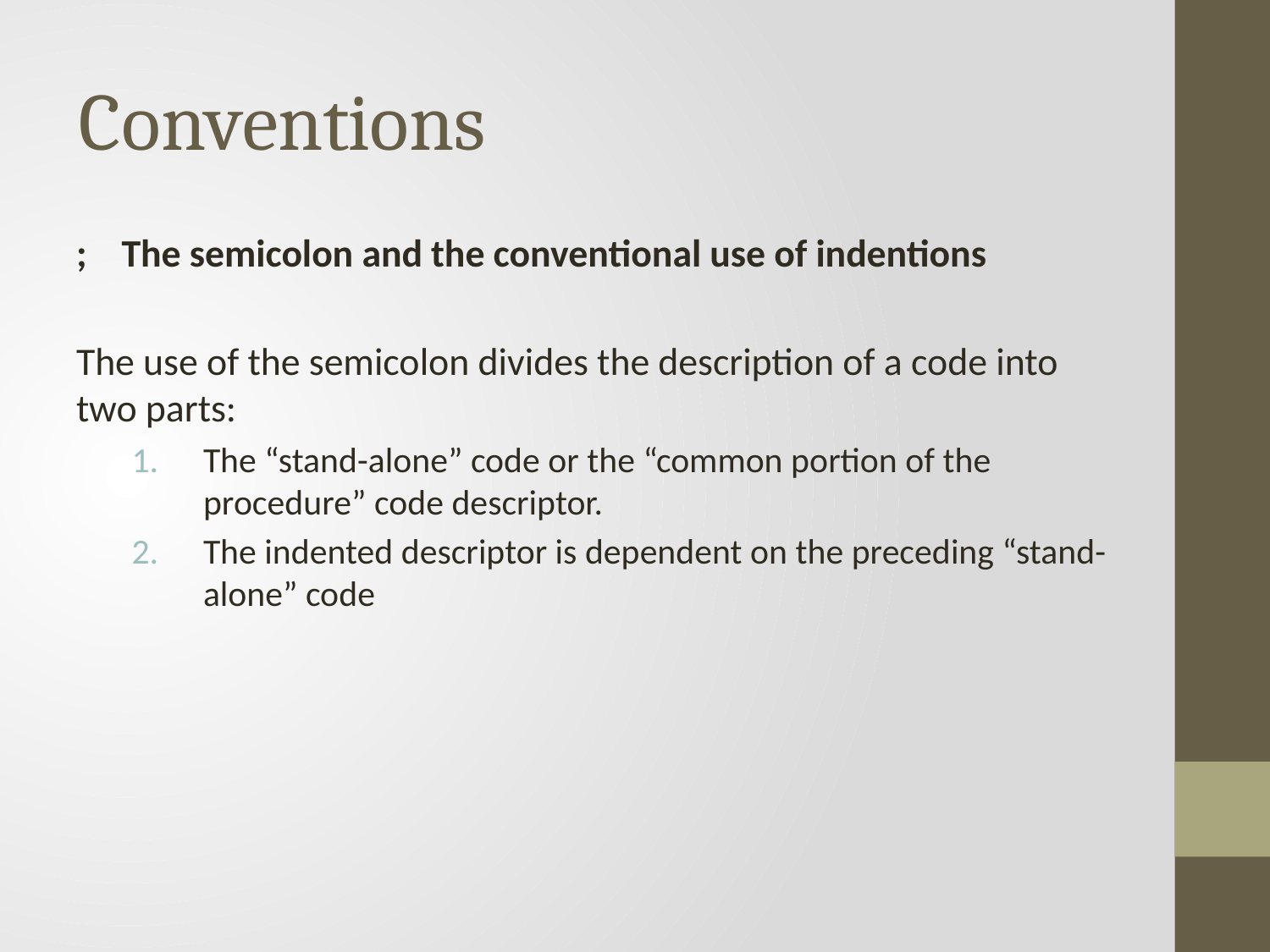

# Conventions
;    The semicolon and the conventional use of indentions

The use of the semicolon divides the description of a code into two parts:
The “stand-alone” code or the “common portion of the procedure” code descriptor.
The indented descriptor is dependent on the preceding “stand-alone” code